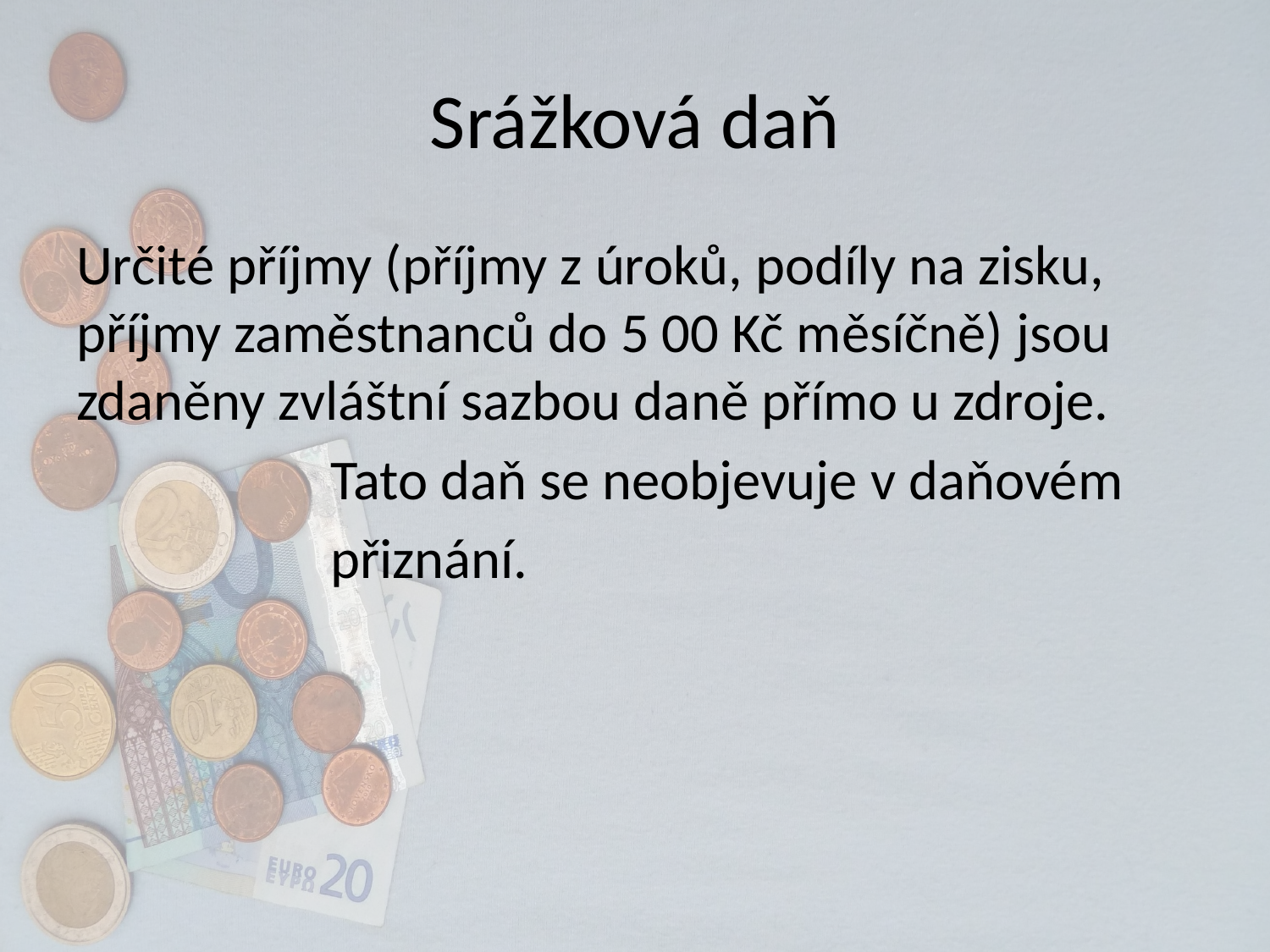

# Srážková daň
Určité příjmy (příjmy z úroků, podíly na zisku, příjmy zaměstnanců do 5 00 Kč měsíčně) jsou zdaněny zvláštní sazbou daně přímo u zdroje.
		Tato daň se neobjevuje v daňovém
		přiznání.